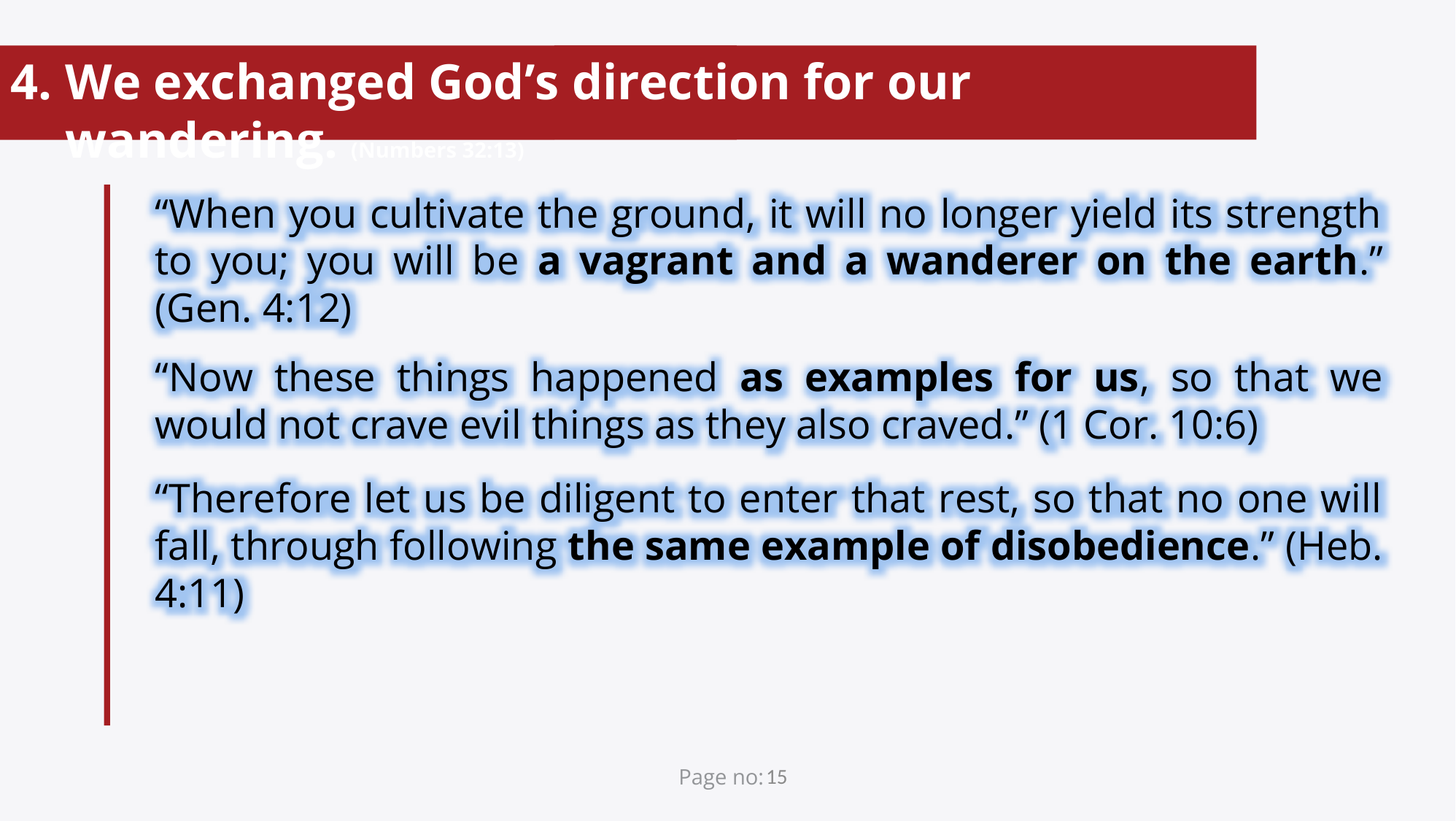

We exchanged God’s direction for our wandering. (Numbers 32:13)

“When you cultivate the ground, it will no longer yield its strength to you; you will be a vagrant and a wanderer on the earth.” (Gen. 4:12)
“Now these things happened as examples for us, so that we would not crave evil things as they also craved.” (1 Cor. 10:6)
“Therefore let us be diligent to enter that rest, so that no one will fall, through following the same example of disobedience.” (Heb. 4:11)